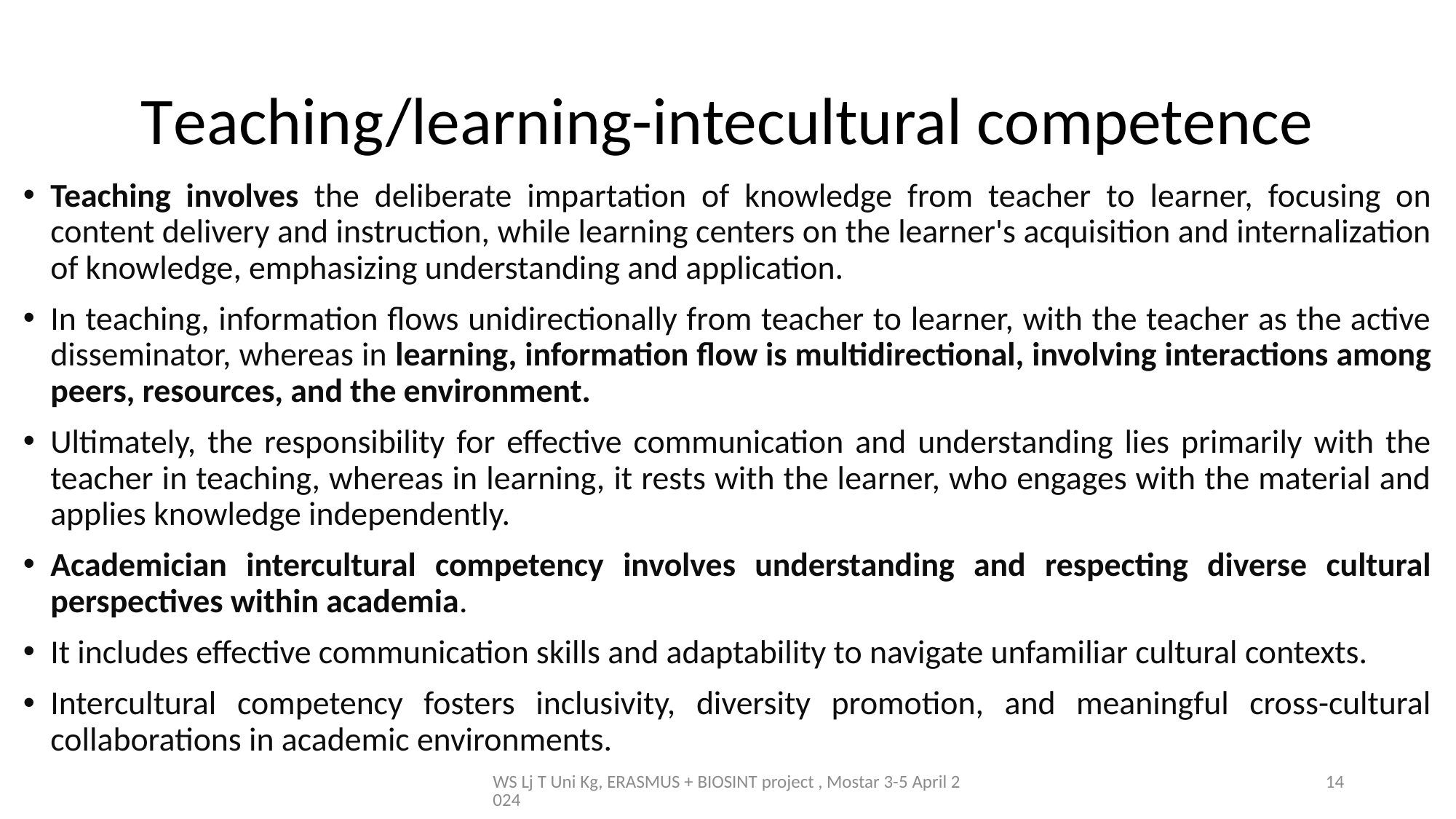

# Teaching/learning-intecultural competence
Teaching involves the deliberate impartation of knowledge from teacher to learner, focusing on content delivery and instruction, while learning centers on the learner's acquisition and internalization of knowledge, emphasizing understanding and application.
In teaching, information flows unidirectionally from teacher to learner, with the teacher as the active disseminator, whereas in learning, information flow is multidirectional, involving interactions among peers, resources, and the environment.
Ultimately, the responsibility for effective communication and understanding lies primarily with the teacher in teaching, whereas in learning, it rests with the learner, who engages with the material and applies knowledge independently.
Academician intercultural competency involves understanding and respecting diverse cultural perspectives within academia.
It includes effective communication skills and adaptability to navigate unfamiliar cultural contexts.
Intercultural competency fosters inclusivity, diversity promotion, and meaningful cross-cultural collaborations in academic environments.

WS Lj T Uni Kg, ERASMUS + BIOSINT project , Mostar 3-5 April 2024
14